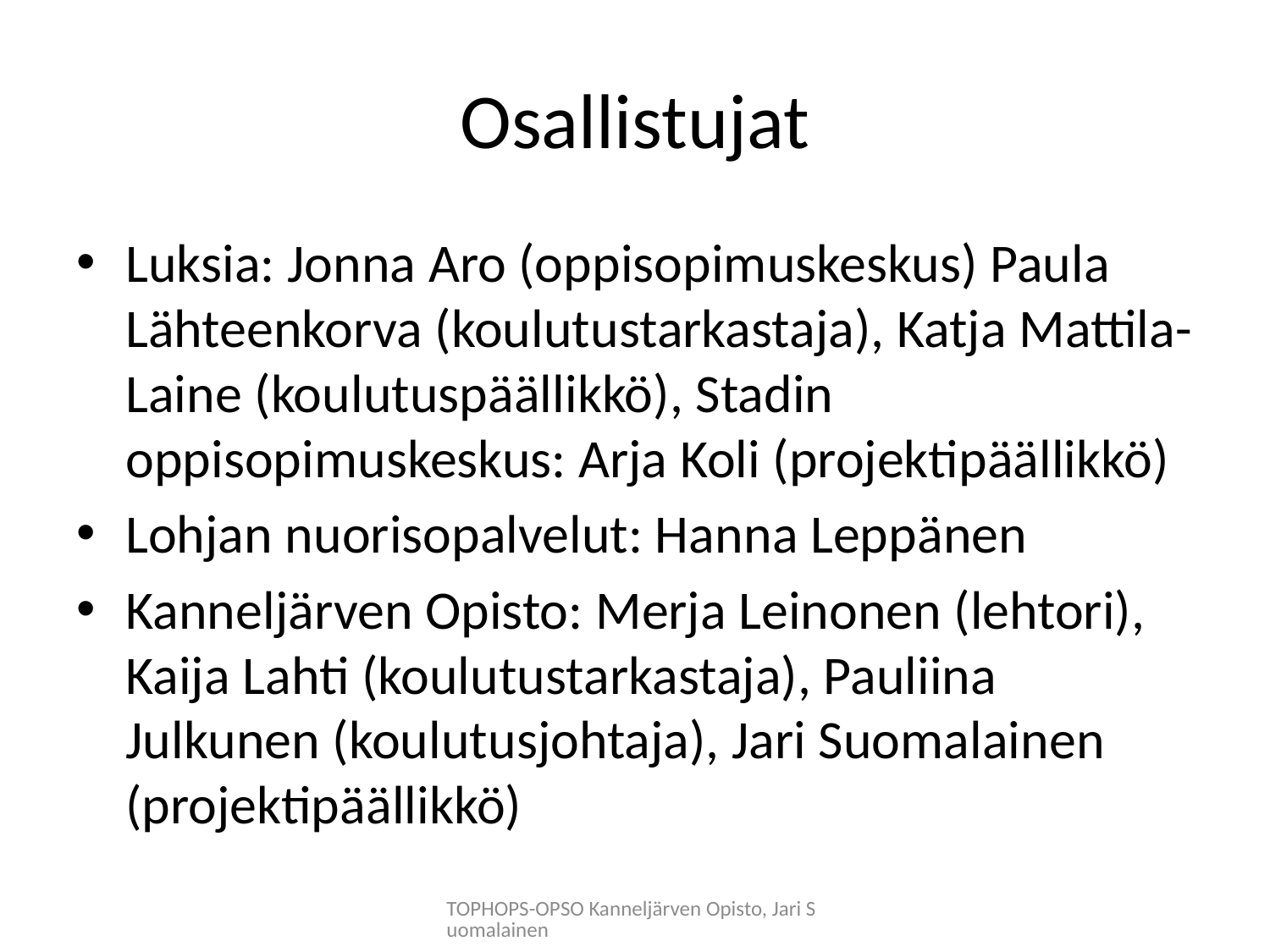

# Osallistujat
Luksia: Jonna Aro (oppisopimuskeskus) Paula Lähteenkorva (koulutustarkastaja), Katja Mattila-Laine (koulutuspäällikkö), Stadin oppisopimuskeskus: Arja Koli (projektipäällikkö)
Lohjan nuorisopalvelut: Hanna Leppänen
Kanneljärven Opisto: Merja Leinonen (lehtori), Kaija Lahti (koulutustarkastaja), Pauliina Julkunen (koulutusjohtaja), Jari Suomalainen (projektipäällikkö)
TOPHOPS-OPSO Kanneljärven Opisto, Jari Suomalainen